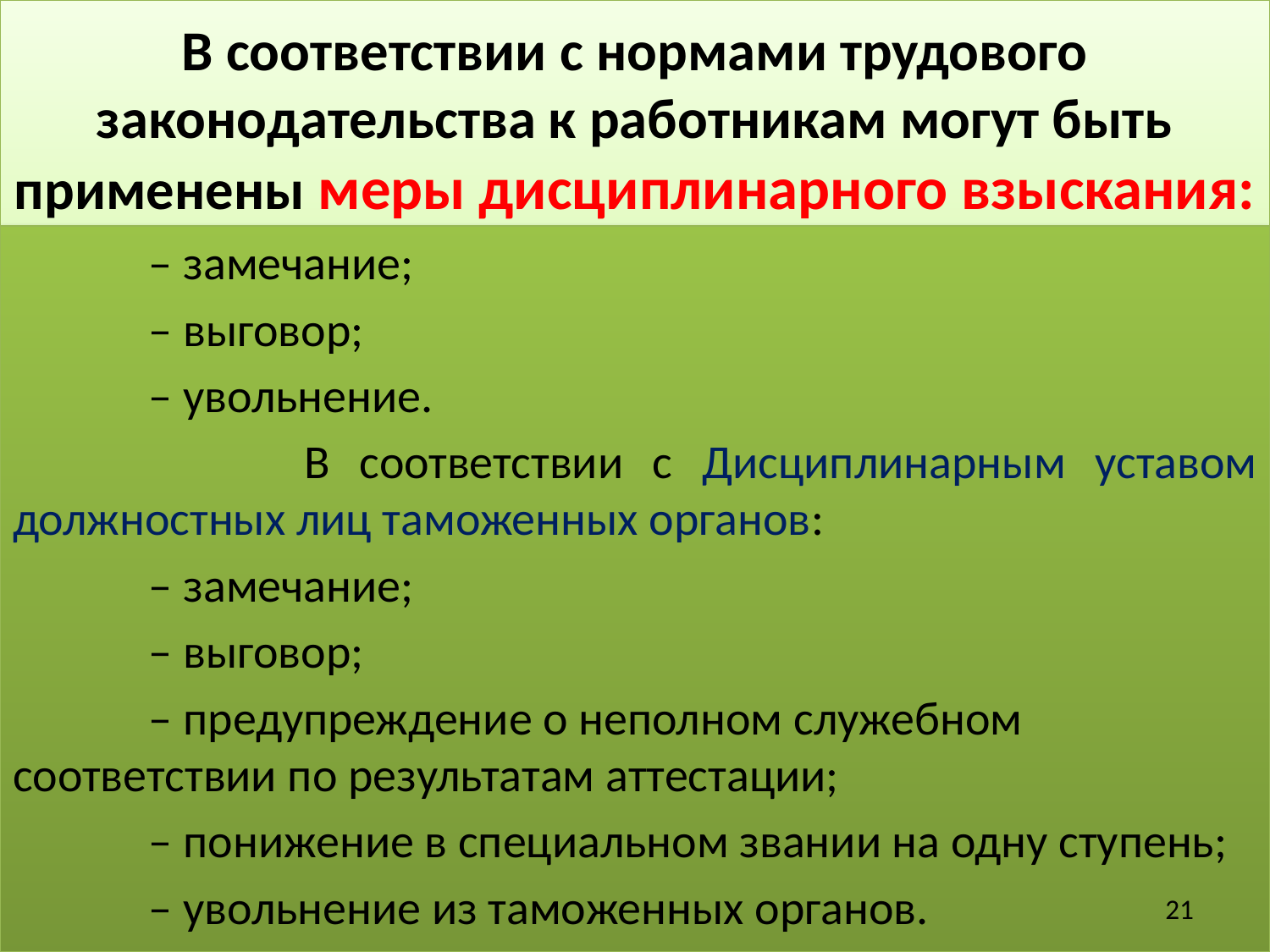

# В соответствии с нормами трудового законодательства к работникам могут быть применены меры дисциплинарного взыскания:
– замечание;
– выговор;
– увольнение.
          В соответствии с Дисциплинарным уставом должностных лиц таможенных органов:
– замечание;
– выговор;
– предупреждение о неполном служебном      соответствии по результатам аттестации;
– понижение в специальном звании на одну ступень;
– увольнение из таможенных органов.
21